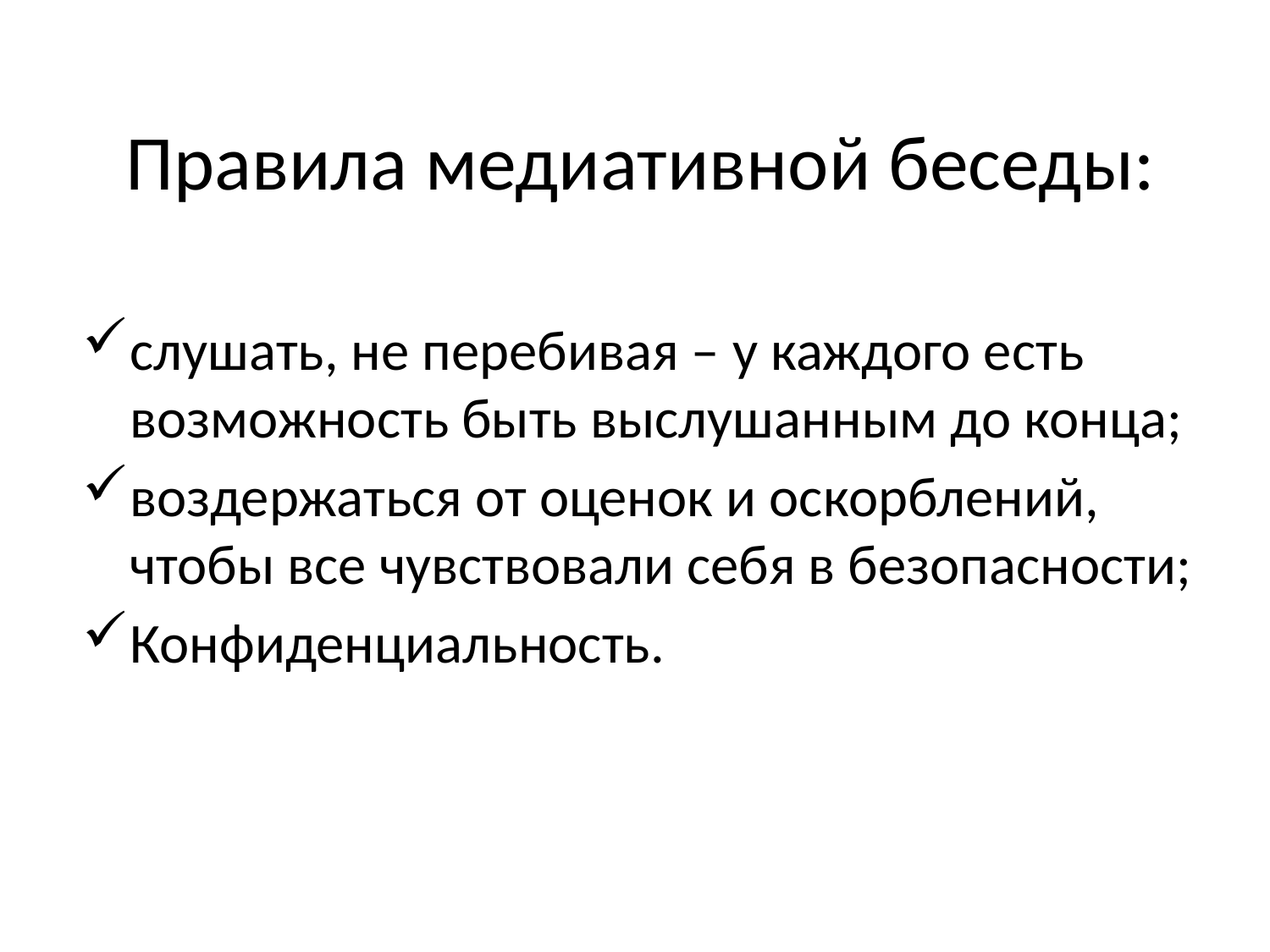

# Правила медиативной беседы:
слушать, не перебивая – у каждого есть возможность быть выслушанным до конца;
воздержаться от оценок и оскорблений, чтобы все чувствовали себя в безопасности;
Конфиденциальность.